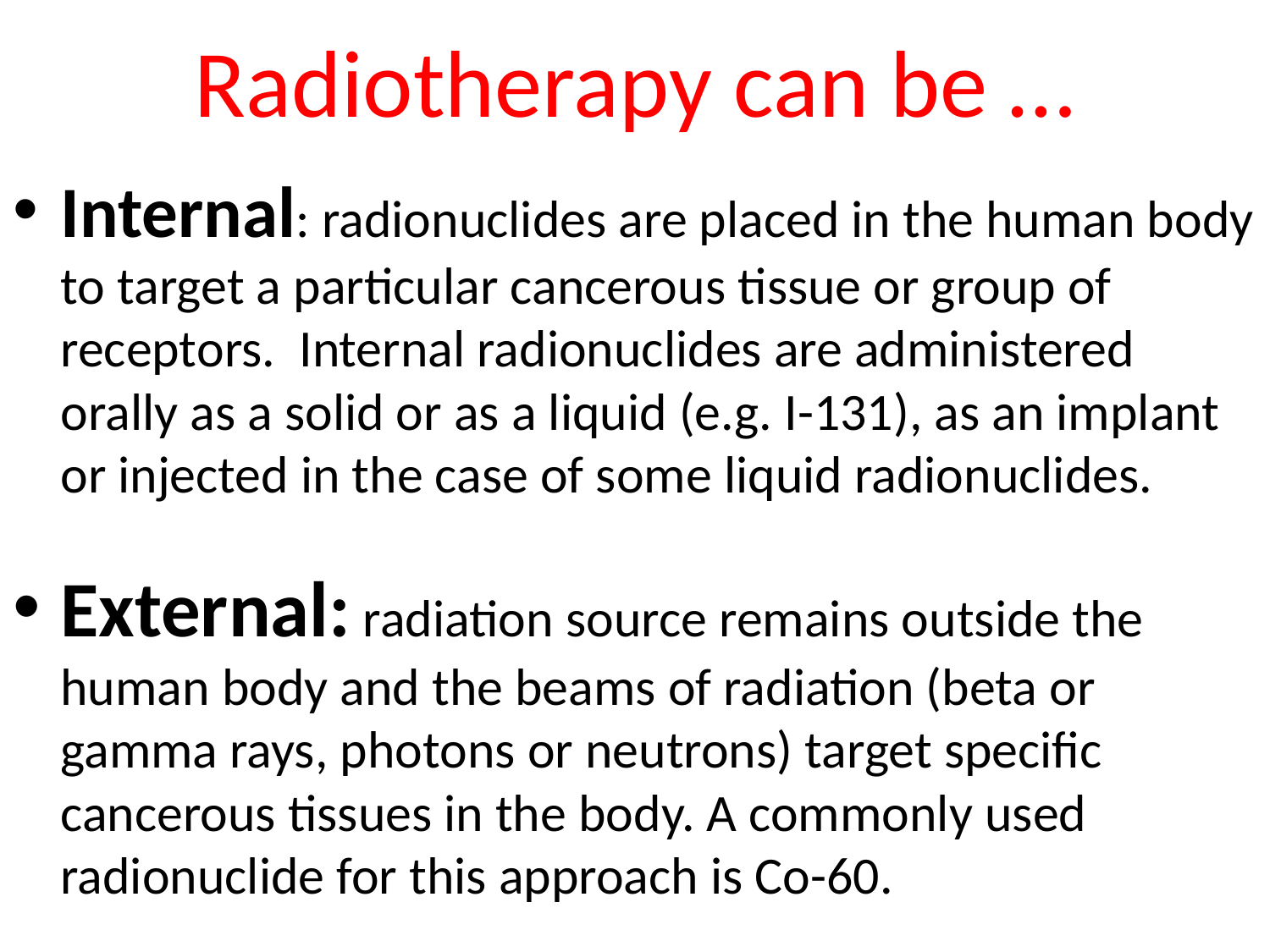

# Radiotherapy can be …
Internal: radionuclides are placed in the human body to target a particular cancerous tissue or group of receptors.  Internal radionuclides are administered orally as a solid or as a liquid (e.g. I-131), as an implant or injected in the case of some liquid radionuclides.

External: radiation source remains outside the human body and the beams of radiation (beta or gamma rays, photons or neutrons) target specific cancerous tissues in the body. A commonly used radionuclide for this approach is Co-60.